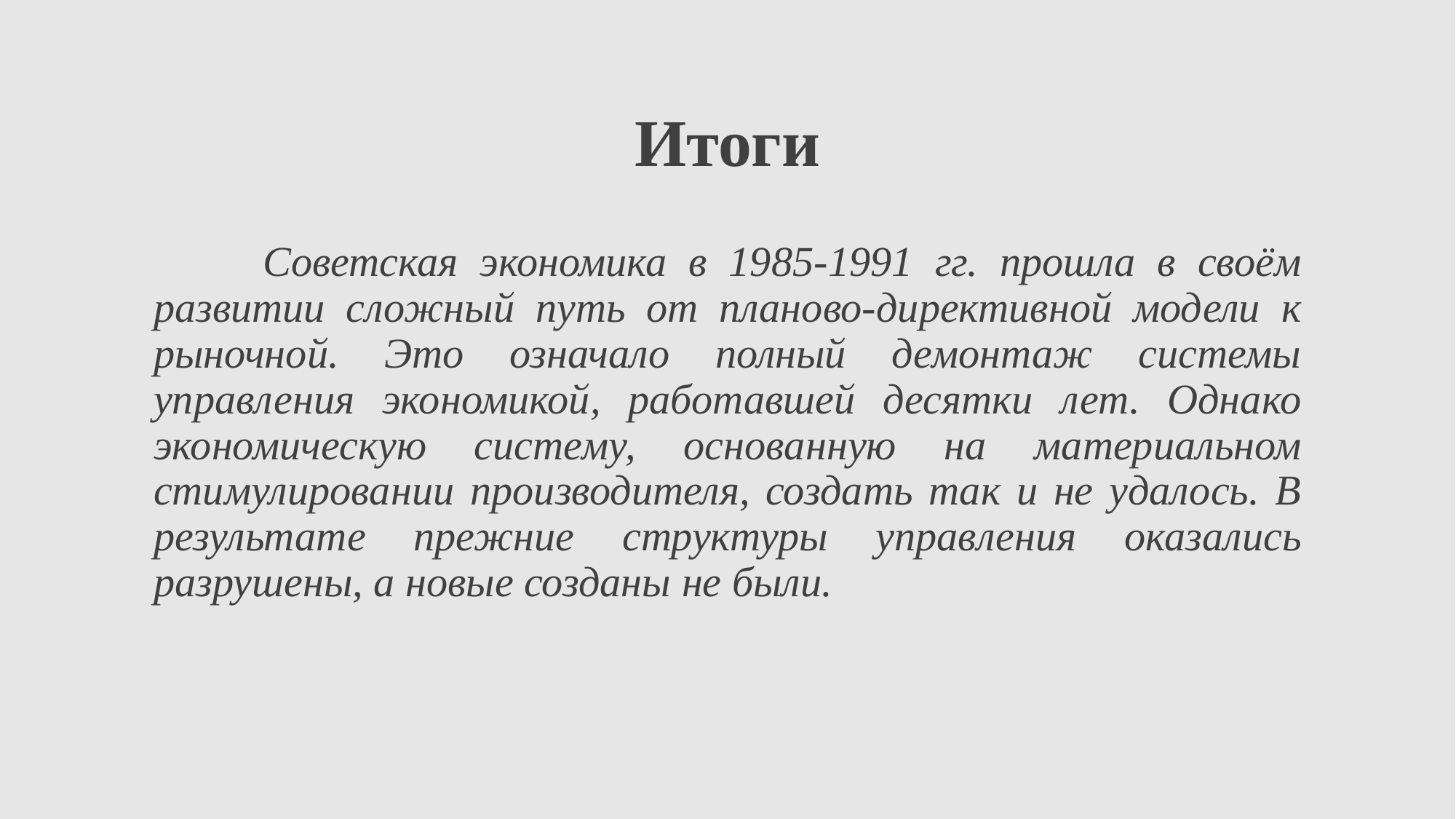

# Итоги
	Советская экономика в 1985-1991 гг. прошла в своём развитии сложный путь от планово-директивной модели к рыночной. Это означало полный демонтаж системы управления экономикой, работавшей десятки лет. Однако экономическую систему, основанную на материальном стимулировании производителя, создать так и не удалось. В результате прежние структуры управления оказались разрушены, а новые созданы не были.